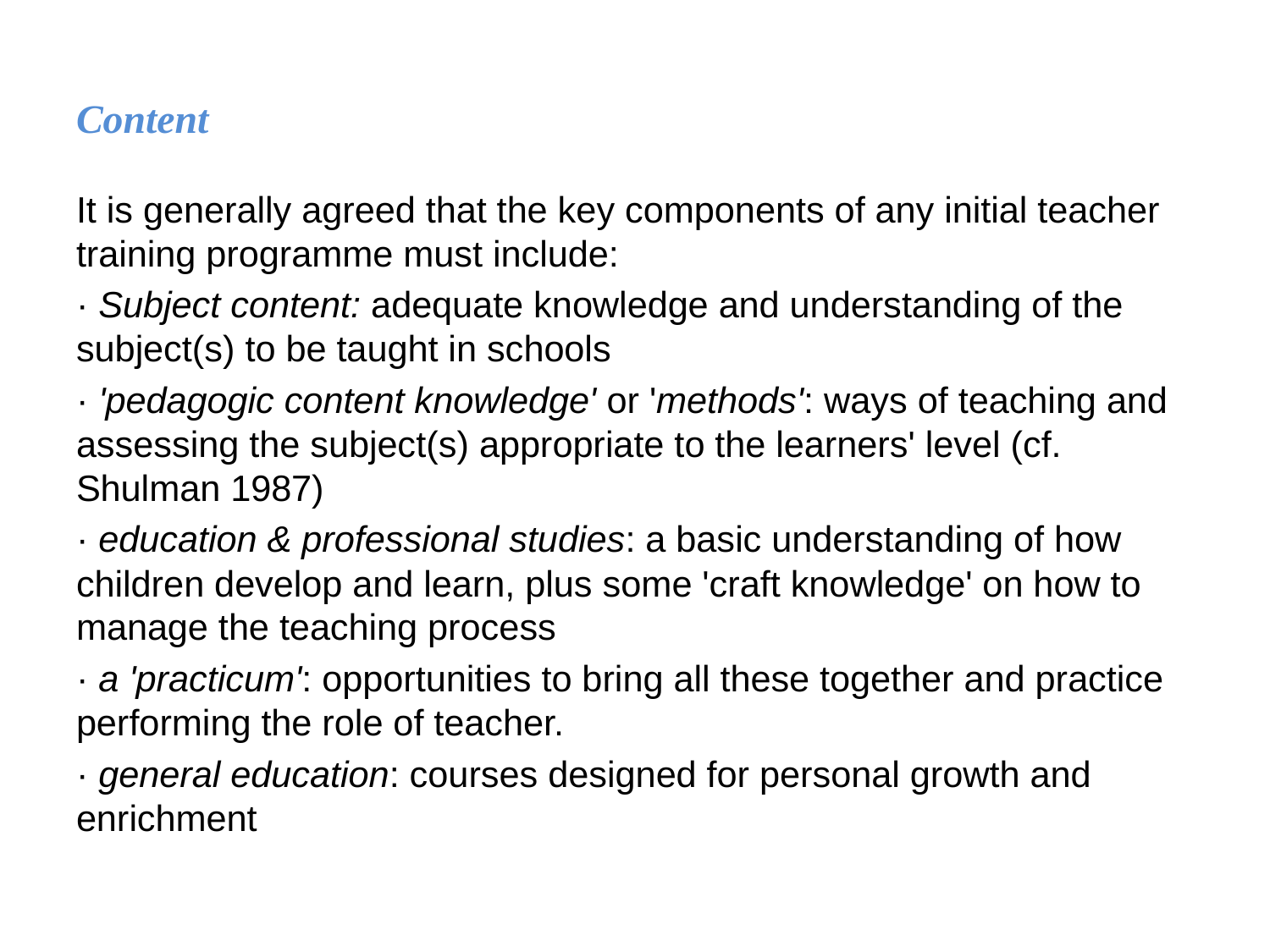

# Content
It is generally agreed that the key components of any initial teacher training programme must include:
· Subject content: adequate knowledge and understanding of the subject(s) to be taught in schools
· 'pedagogic content knowledge' or 'methods': ways of teaching and assessing the subject(s) appropriate to the learners' level (cf. Shulman 1987)
· education & professional studies: a basic understanding of how children develop and learn, plus some 'craft knowledge' on how to manage the teaching process
· a 'practicum': opportunities to bring all these together and practice performing the role of teacher.
· general education: courses designed for personal growth and enrichment